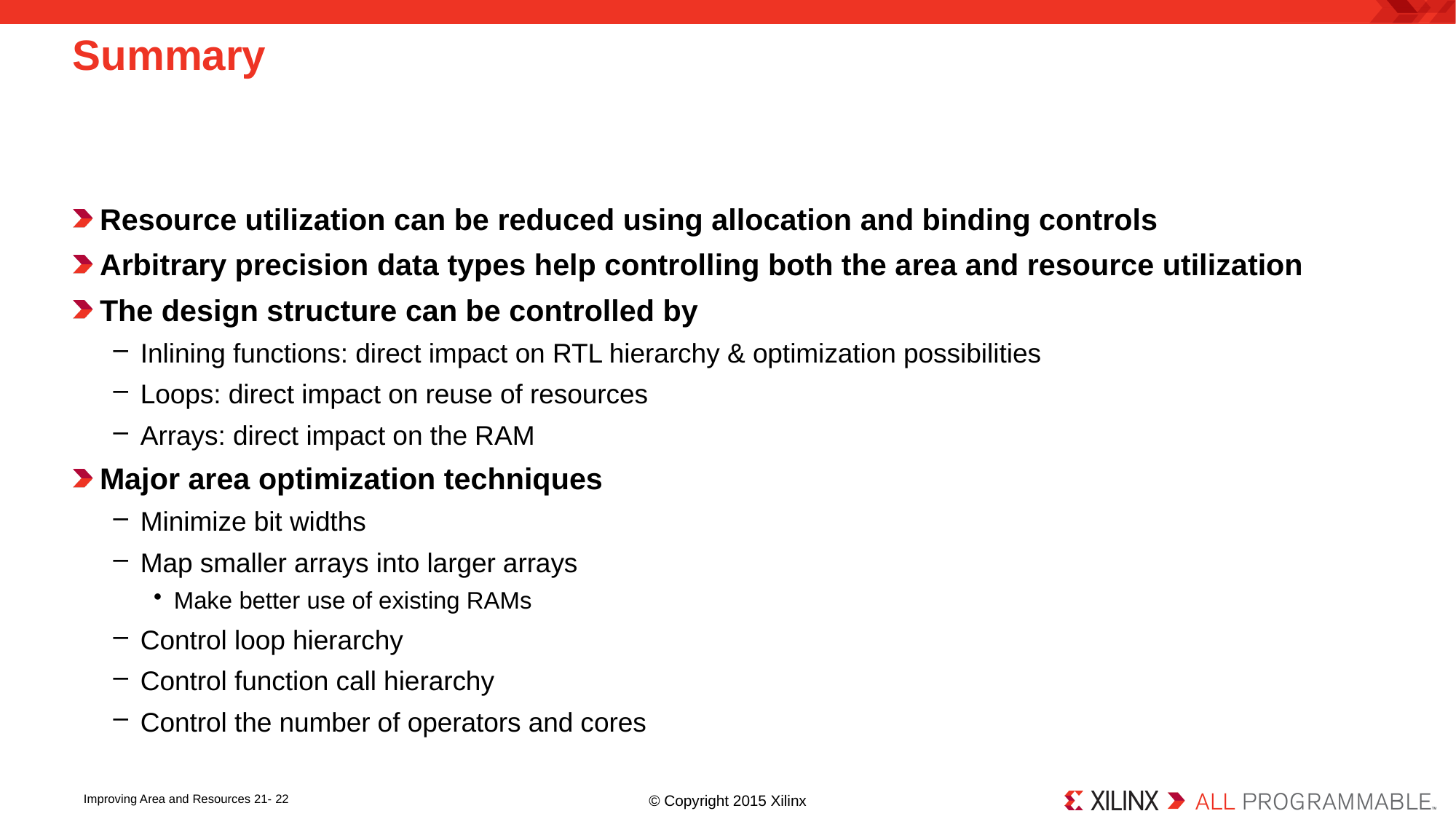

# Summary
Resource utilization can be reduced using allocation and binding controls
Arbitrary precision data types help controlling both the area and resource utilization
The design structure can be controlled by
Inlining functions: direct impact on RTL hierarchy & optimization possibilities
Loops: direct impact on reuse of resources
Arrays: direct impact on the RAM
Major area optimization techniques
Minimize bit widths
Map smaller arrays into larger arrays
Make better use of existing RAMs
Control loop hierarchy
Control function call hierarchy
Control the number of operators and cores

Improving Area and Resources 21- 22
© Copyright 2015 Xilinx